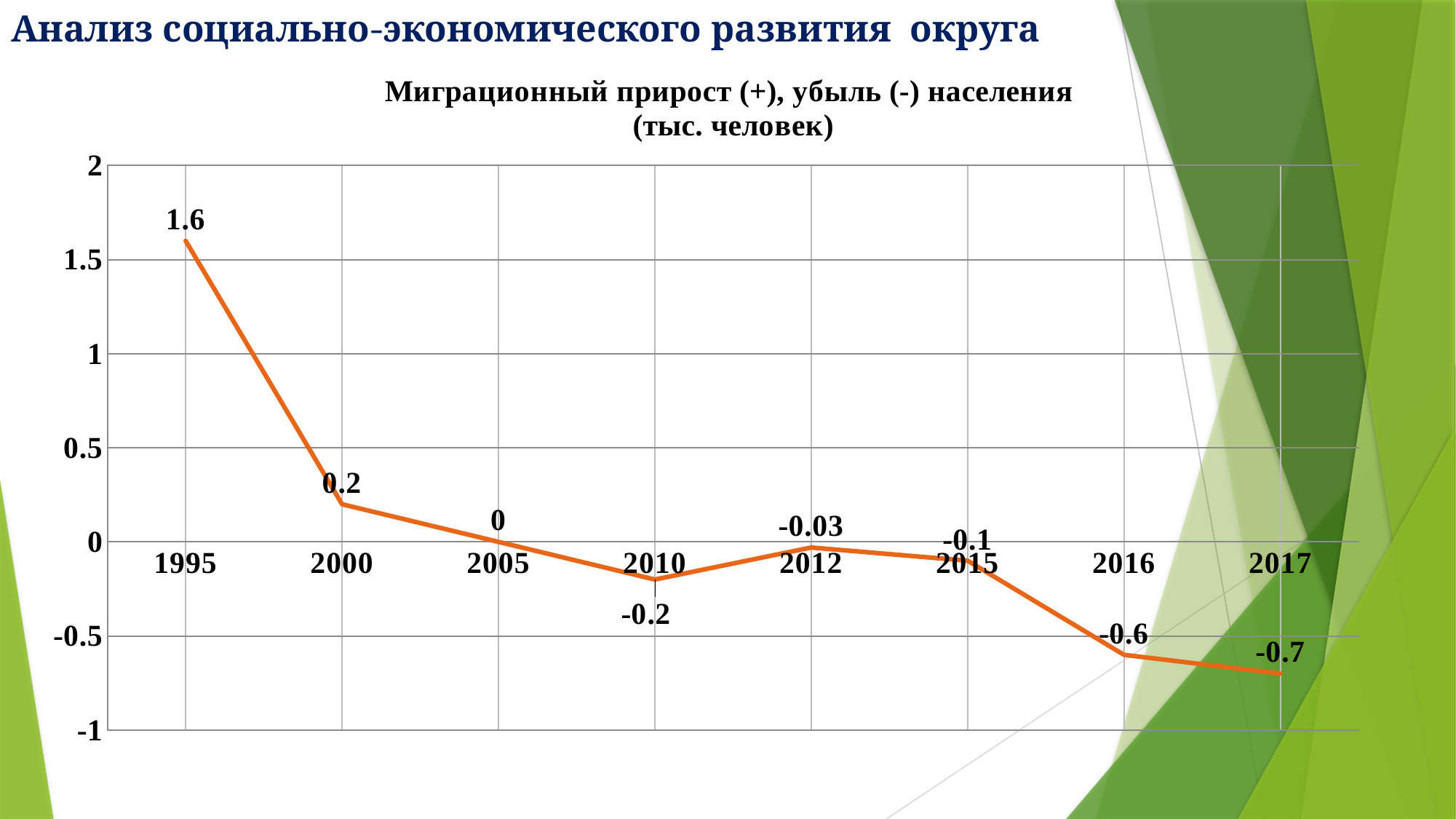

# Анализ социально-экономического развития  округа

### Chart: Миграционный прирост (+), убыль (-) населения
(тыс. человек)

| Category | Ряд 1 |
|---|---|
| 1995 | 1.6 |
| 2000 | 0.2 |
| 2005 | 0.0 |
| 2010 | -0.2 |
| 2012 | -0.030000000000000002 |
| 2015 | -0.1 |
| 2016 | -0.6000000000000001 |
| 2017 | -0.7000000000000001 |